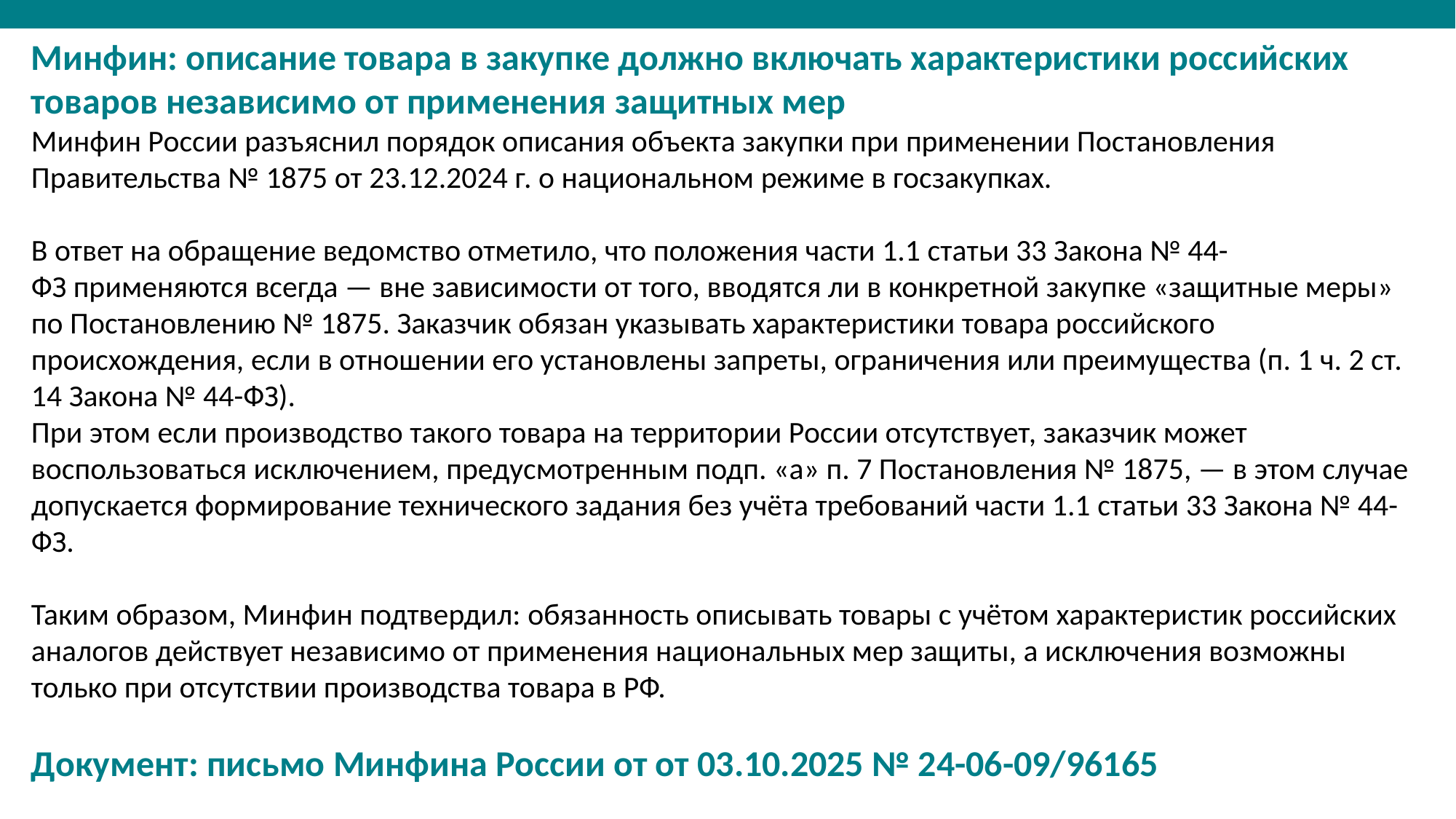

Минфин: описание товара в закупке должно включать характеристики российских товаров независимо от применения защитных мер
Минфин России разъяснил порядок описания объекта закупки при применении Постановления Правительства № 1875 от 23.12.2024 г. о национальном режиме в госзакупках.
В ответ на обращение ведомство отметило, что положения части 1.1 статьи 33 Закона № 44-ФЗ применяются всегда — вне зависимости от того, вводятся ли в конкретной закупке «защитные меры» по Постановлению № 1875. Заказчик обязан указывать характеристики товара российского происхождения, если в отношении его установлены запреты, ограничения или преимущества (п. 1 ч. 2 ст. 14 Закона № 44-ФЗ).
При этом если производство такого товара на территории России отсутствует, заказчик может воспользоваться исключением, предусмотренным подп. «а» п. 7 Постановления № 1875, — в этом случае допускается формирование технического задания без учёта требований части 1.1 статьи 33 Закона № 44-ФЗ.
Таким образом, Минфин подтвердил: обязанность описывать товары с учётом характеристик российских аналогов действует независимо от применения национальных мер защиты, а исключения возможны только при отсутствии производства товара в РФ.
Документ: письмо Минфина России от от 03.10.2025 № 24-06-09/96165